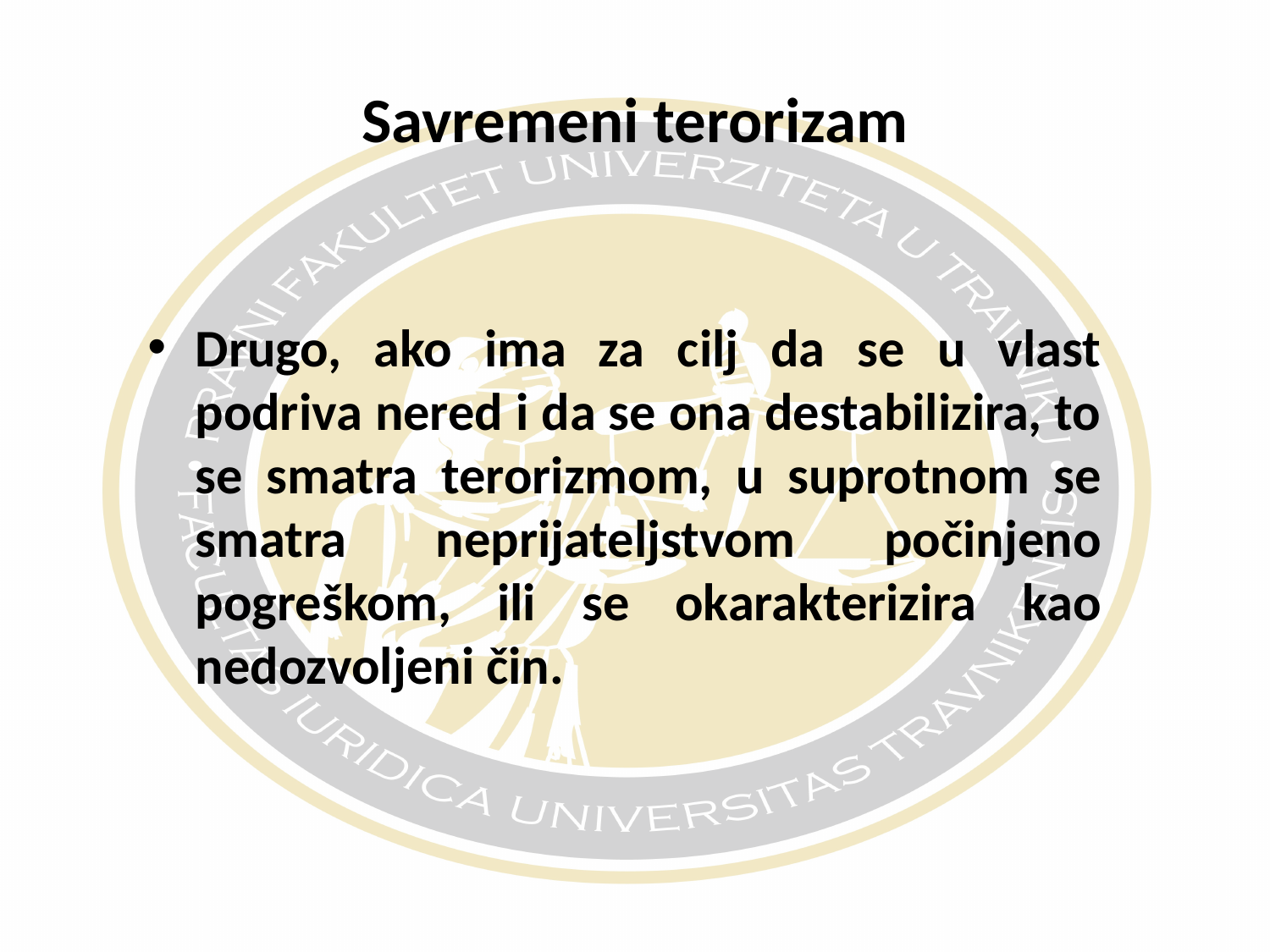

# Savremeni terorizam
Drugo, ako ima za cilj da se u vlast podriva nered i da se ona destabilizira, to se smatra terorizmom, u suprotnom se smatra neprijateljstvom počinjeno pogreškom, ili se okarakterizira kao nedozvoljeni čin.